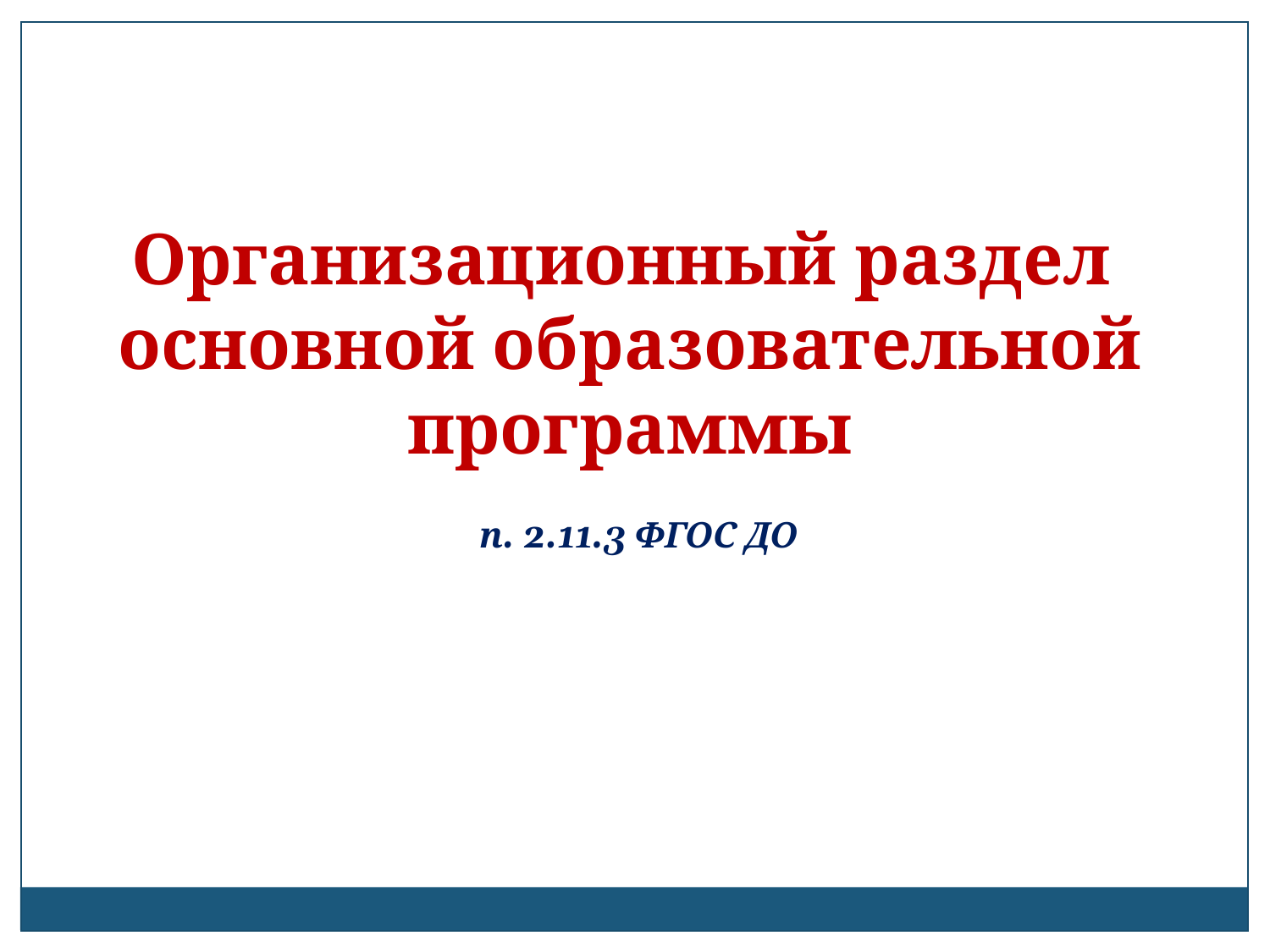

Организационный раздел
основной образовательной программы
п. 2.11.3 ФГОС ДО